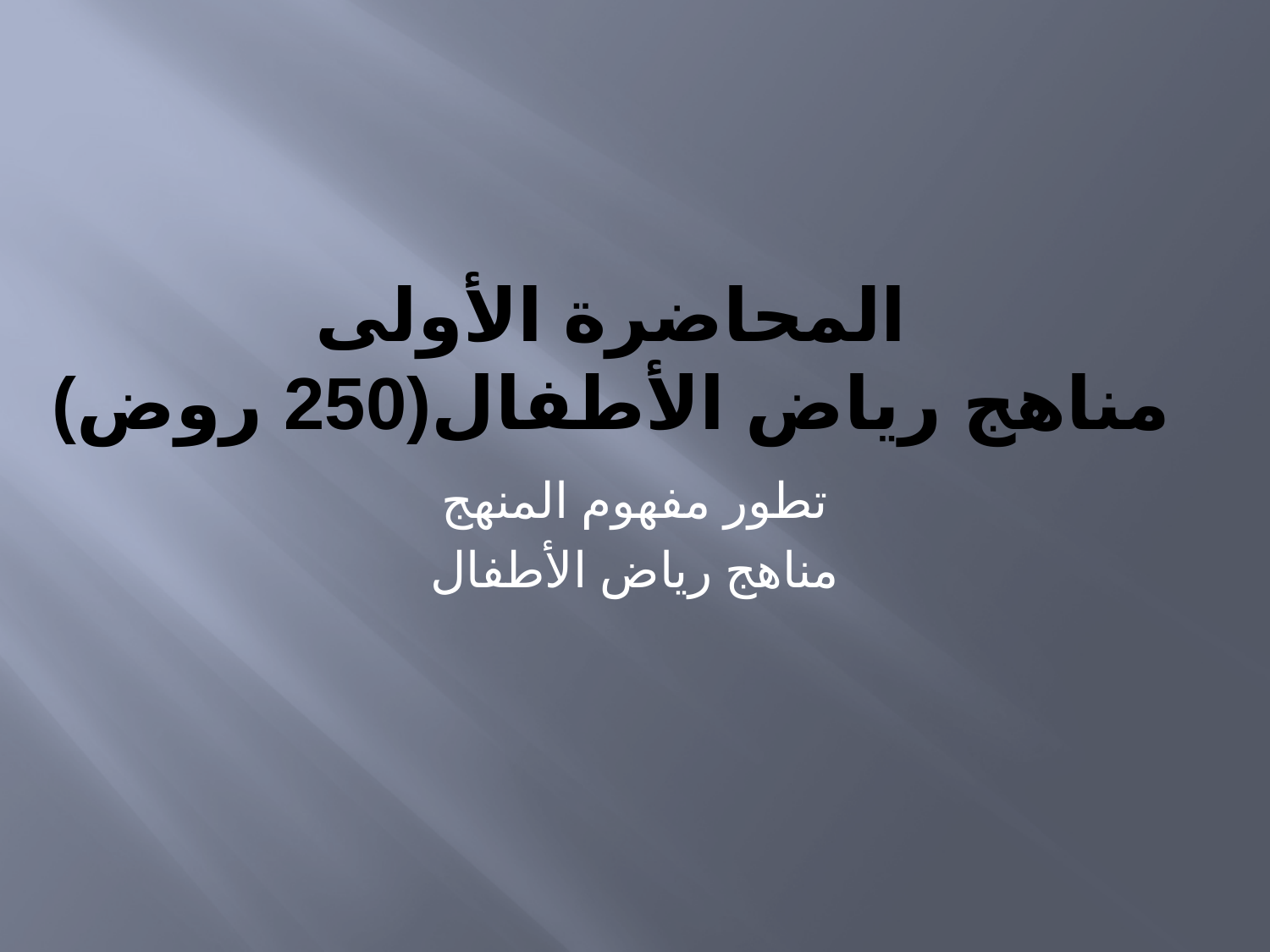

# المحاضرة الأولى مناهج رياض الأطفال(250 روض)
تطور مفهوم المنهج
مناهج رياض الأطفال